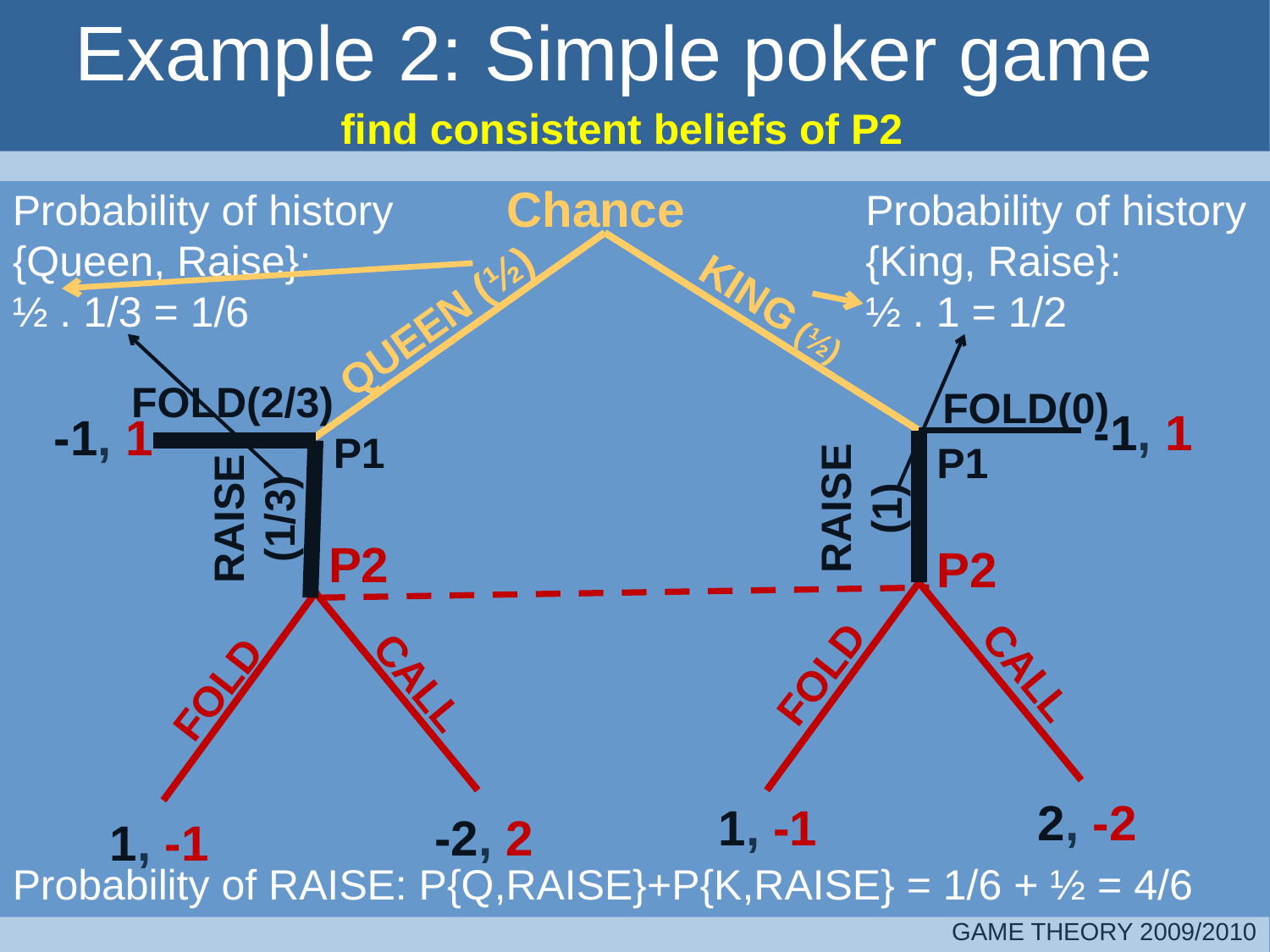

# Example 2: Simple poker game
find consistent beliefs of P2
Chance
Probability of history {Queen, Raise}:
½ . 1/3 = 1/6
Probability of history {King, Raise}:
½ . 1 = 1/2
KING (½)
QUEEN (½)
FOLD(2/3)
FOLD(0)
-1, 1
-1, 1
P1
P1
RAISE(1)
RAISE (1/3)
P2
P2
CALL
FOLD
CALL
FOLD
2, -2
1, -1
-2, 2
1, -1
Probability of RAISE: P{Q,RAISE}+P{K,RAISE} = 1/6 + ½ = 4/6
GAME THEORY 2009/2010